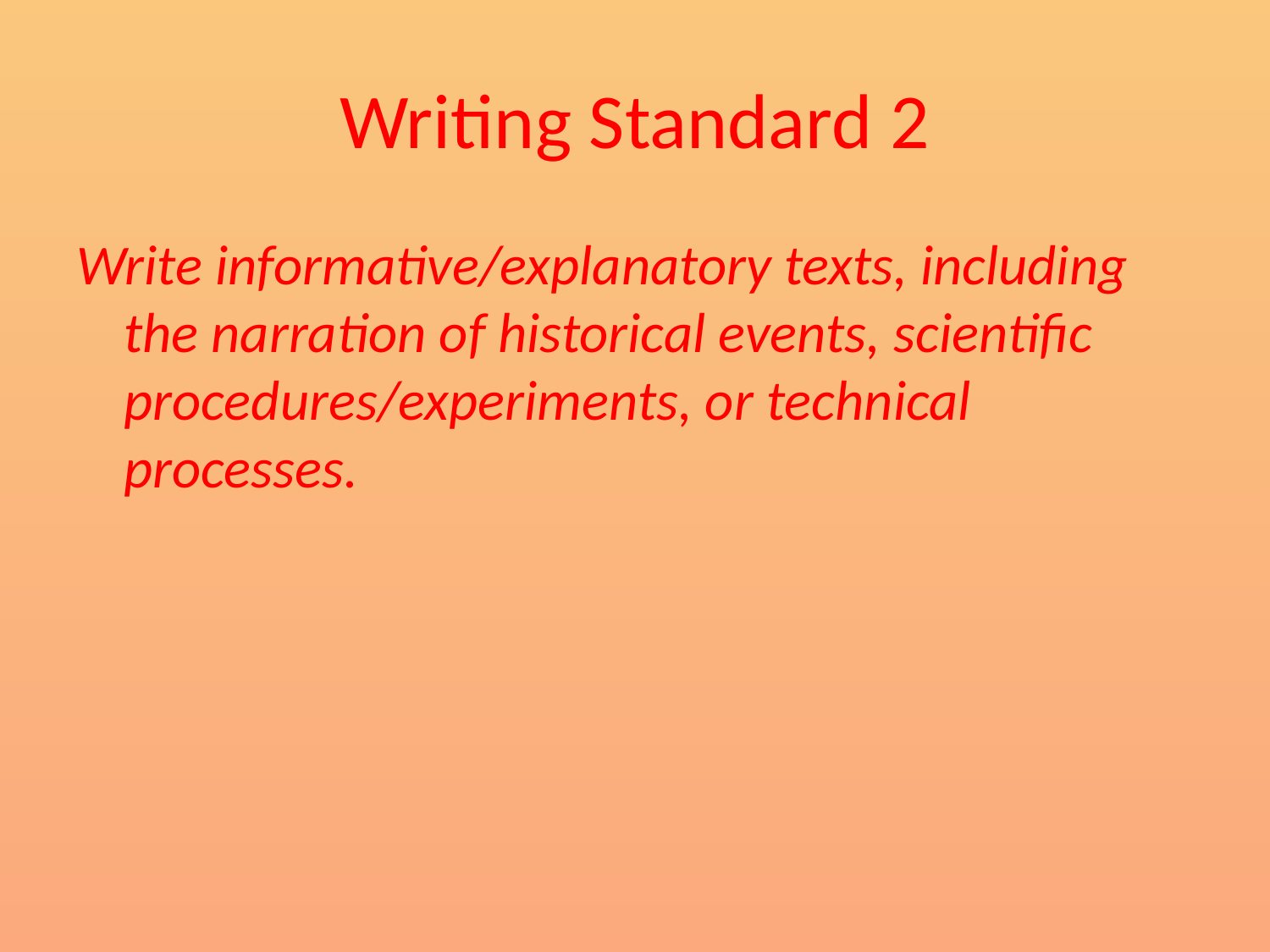

# Writing Standard 2
Write informative/explanatory texts, including the narration of historical events, scientific procedures/experiments, or technical processes.